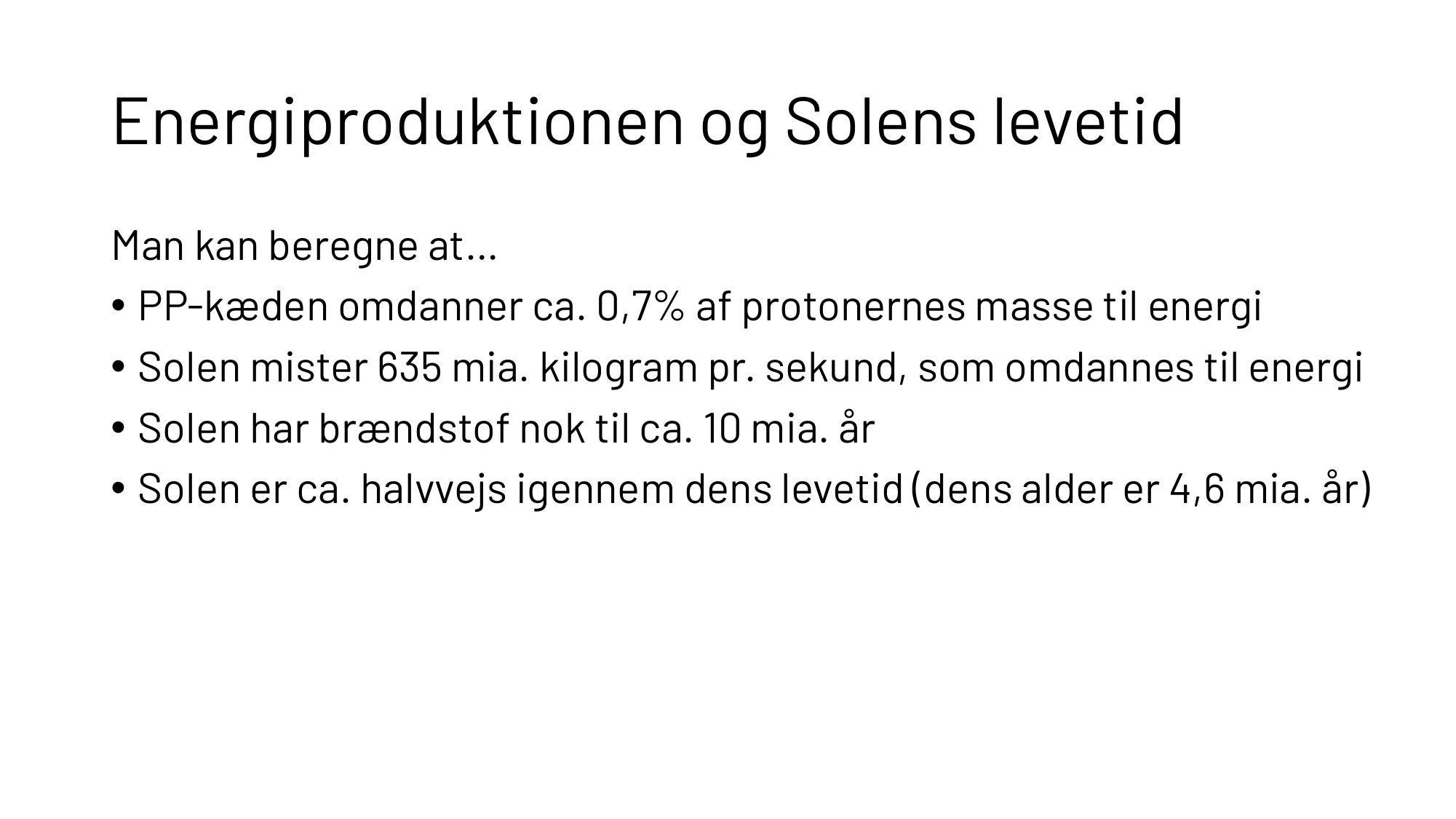

# Energiproduktionen og Solens levetid
Man kan beregne at…
PP-kæden omdanner ca. 0,7% af protonernes masse til energi
Solen mister 635 mia. kilogram pr. sekund, som omdannes til energi
Solen har brændstof nok til ca. 10 mia. år
Solen er ca. halvvejs igennem dens levetid (dens alder er 4,6 mia. år)